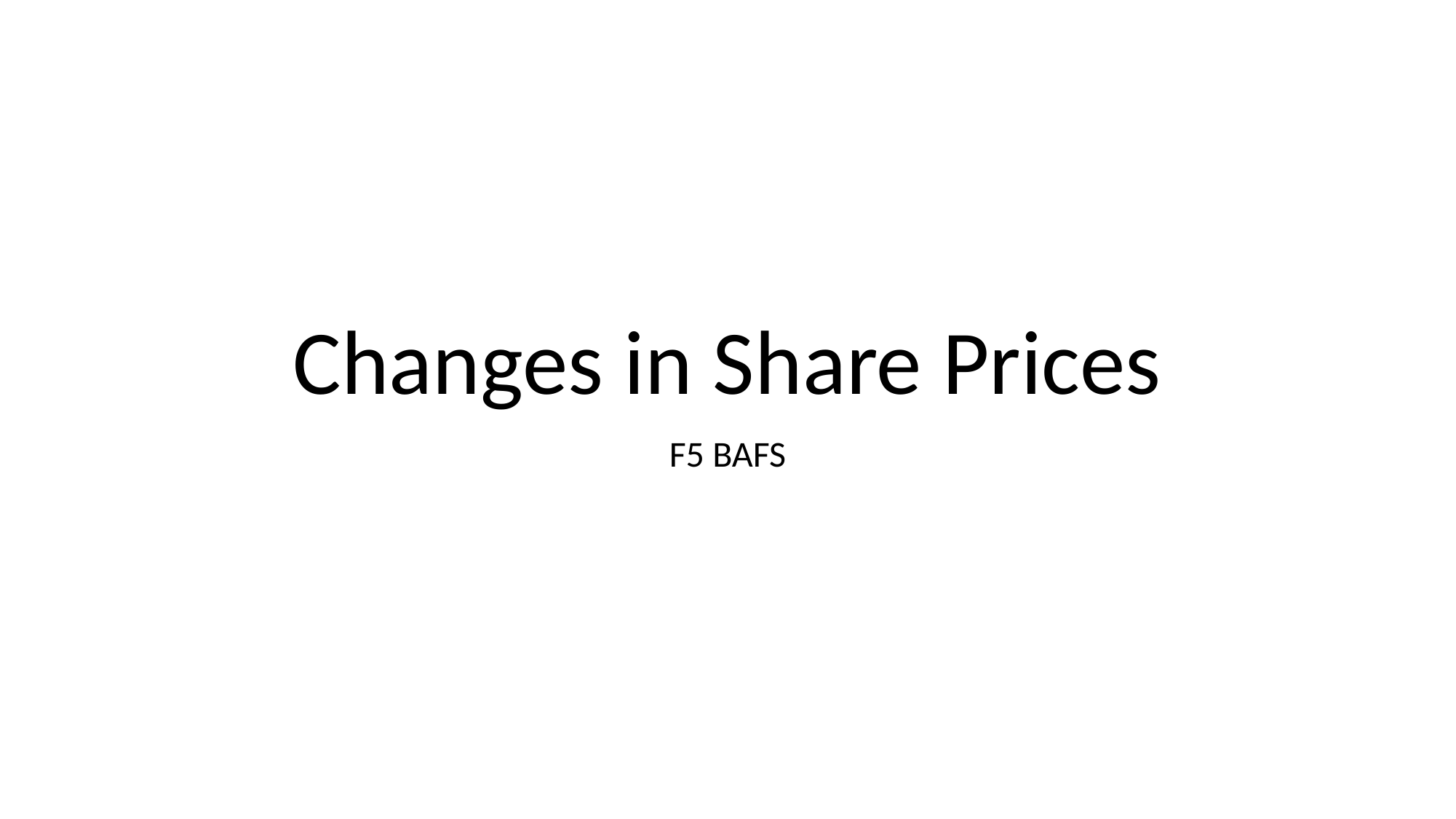

# Changes in Share Prices
F5 BAFS